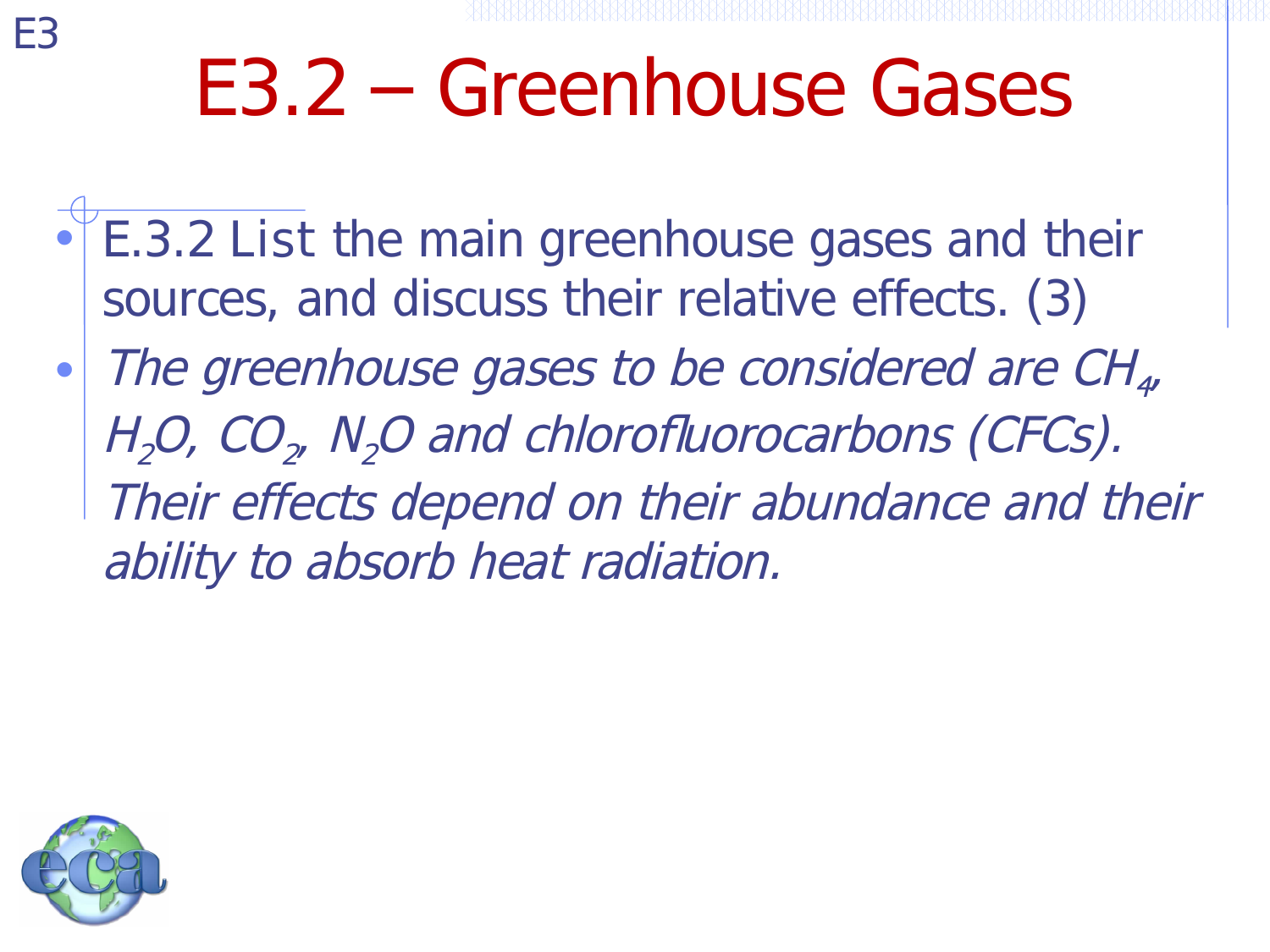

# E3.2 – Greenhouse Gases
E.3.2 List the main greenhouse gases and their sources, and discuss their relative effects. (3)
The greenhouse gases to be considered are CH4, H2O, CO2, N2O and chlorofluorocarbons (CFCs). Their effects depend on their abundance and their ability to absorb heat radiation.